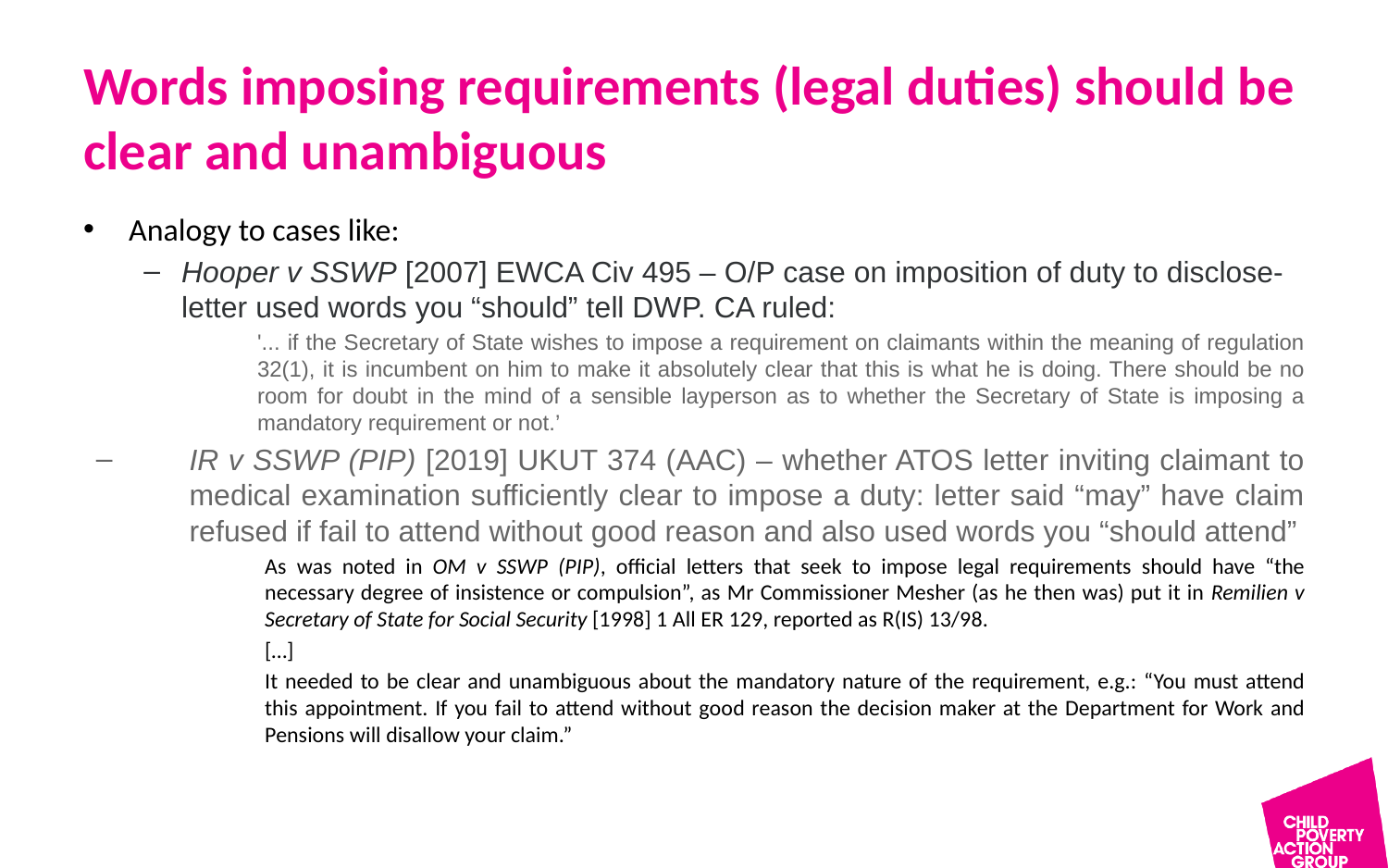

# Words imposing requirements (legal duties) should be clear and unambiguous
Analogy to cases like:
Hooper v SSWP [2007] EWCA Civ 495 – O/P case on imposition of duty to disclose- letter used words you “should” tell DWP. CA ruled:
'... if the Secretary of State wishes to impose a requirement on claimants within the meaning of regulation 32(1), it is incumbent on him to make it absolutely clear that this is what he is doing. There should be no room for doubt in the mind of a sensible layperson as to whether the Secretary of State is imposing a mandatory requirement or not.’
IR v SSWP (PIP) [2019] UKUT 374 (AAC) – whether ATOS letter inviting claimant to medical examination sufficiently clear to impose a duty: letter said “may” have claim refused if fail to attend without good reason and also used words you “should attend”
As was noted in OM v SSWP (PIP), official letters that seek to impose legal requirements should have “the necessary degree of insistence or compulsion”, as Mr Commissioner Mesher (as he then was) put it in Remilien v Secretary of State for Social Security [1998] 1 All ER 129, reported as R(IS) 13/98.
[…]
It needed to be clear and unambiguous about the mandatory nature of the requirement, e.g.: “You must attend this appointment. If you fail to attend without good reason the decision maker at the Department for Work and Pensions will disallow your claim.”